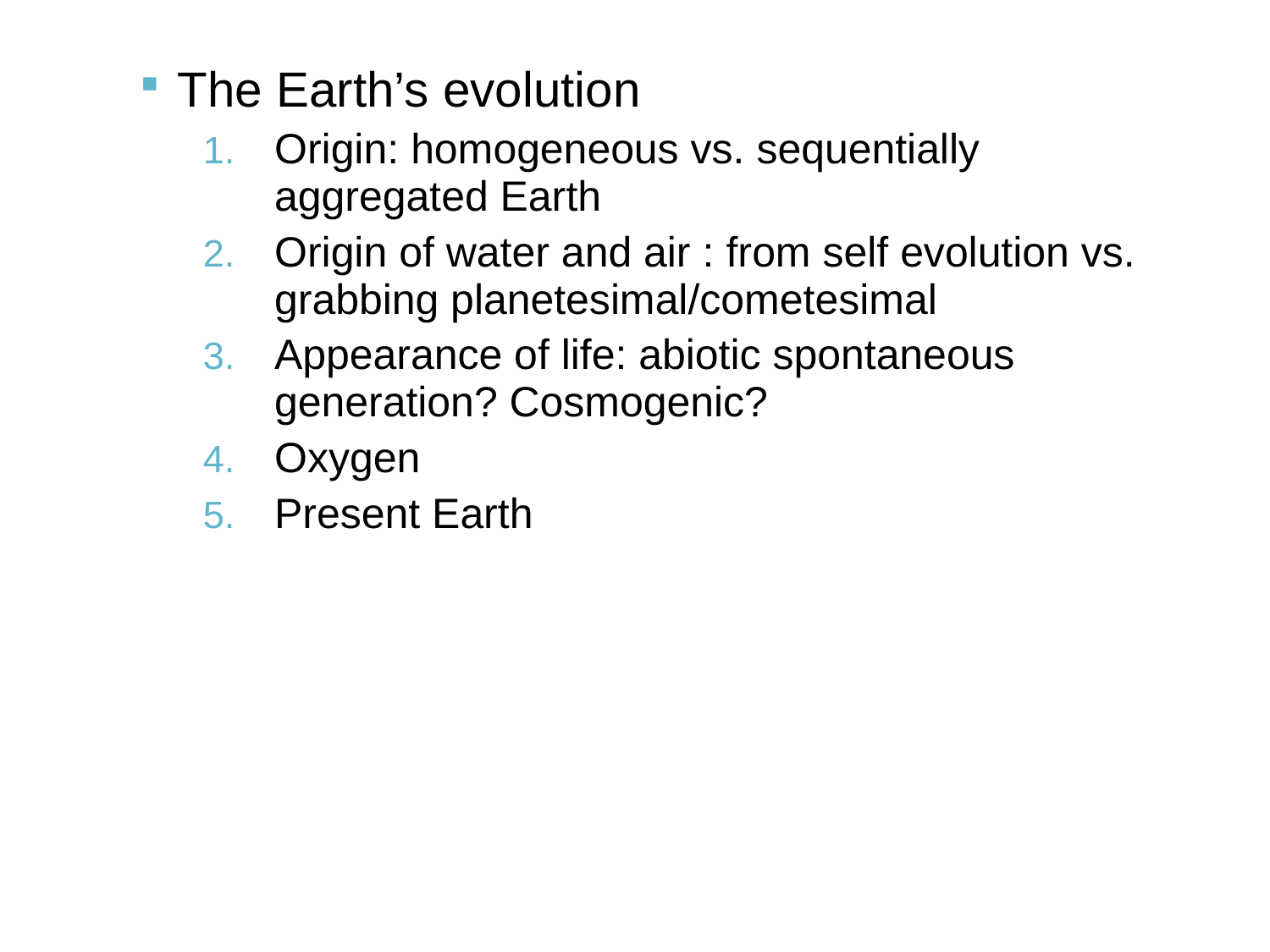

The Earth’s evolution
Origin: homogeneous vs. sequentially aggregated Earth
Origin of water and air : from self evolution vs. grabbing planetesimal/cometesimal
Appearance of life: abiotic spontaneous generation? Cosmogenic?
Oxygen
Present Earth